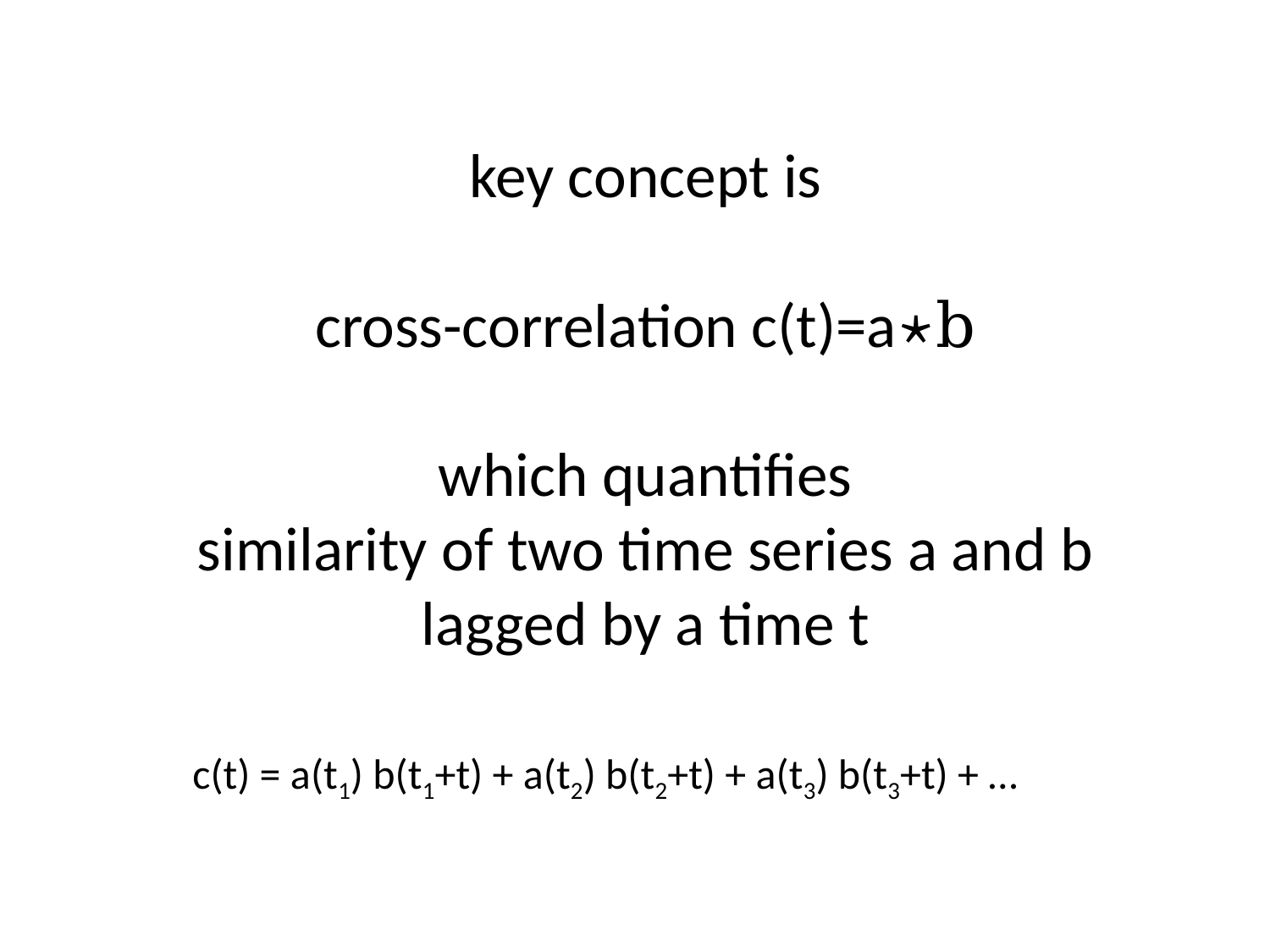

# key concept is cross-correlation c(t)=a⋆b which quantifies similarity of two time series a and b lagged by a time t
c(t) = a(t1) b(t1+t) + a(t2) b(t2+t) + a(t3) b(t3+t) + …